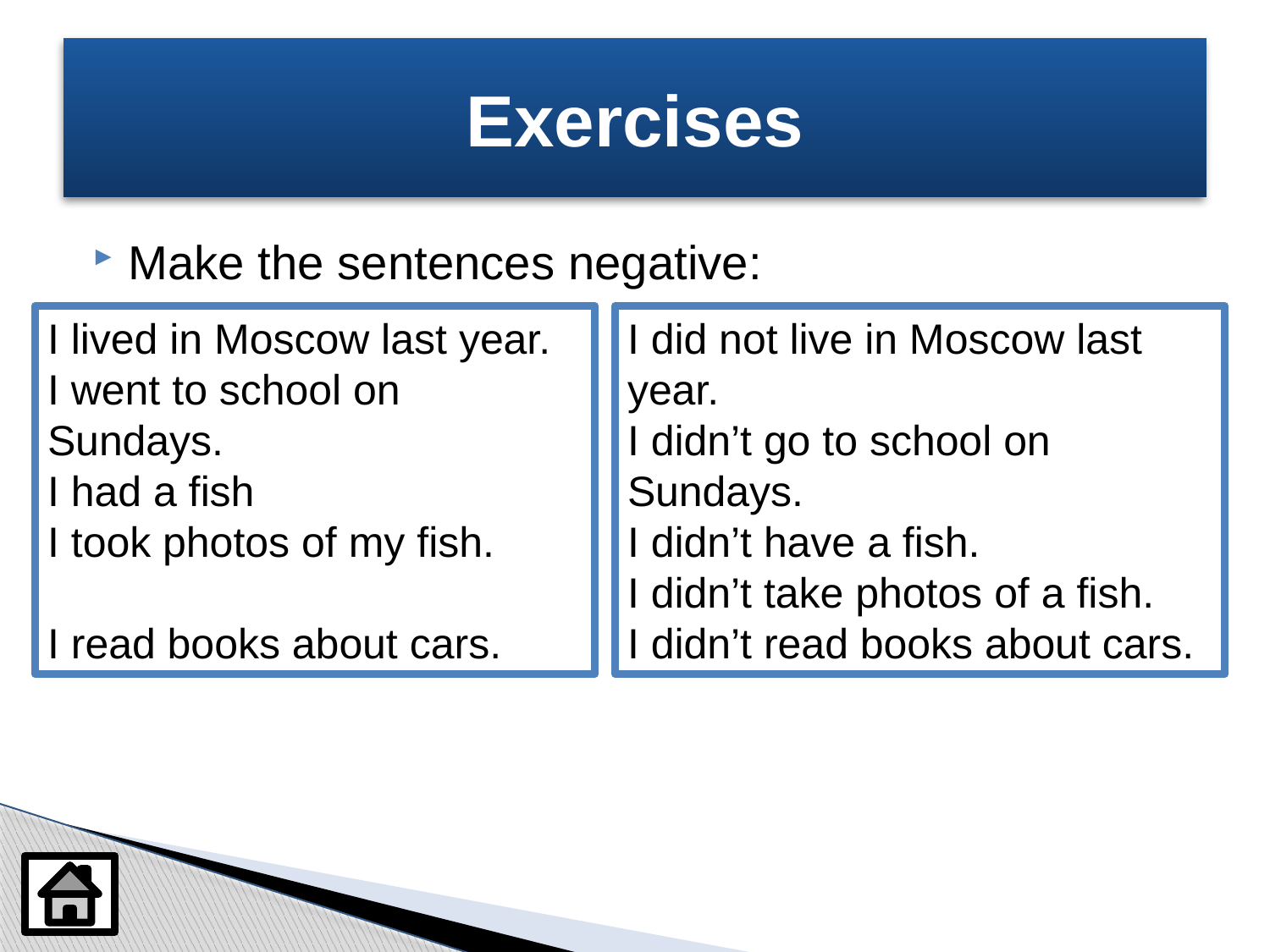

# Exercises
Make the sentences negative:
I lived in Moscow last year.
I went to school on Sundays.
I had a fish
I took photos of my fish.

I read books about cars.
I did not live in Moscow last year.
I didn’t go to school on Sundays.
I didn’t have a fish.
I didn’t take photos of a fish.
I didn’t read books about cars.